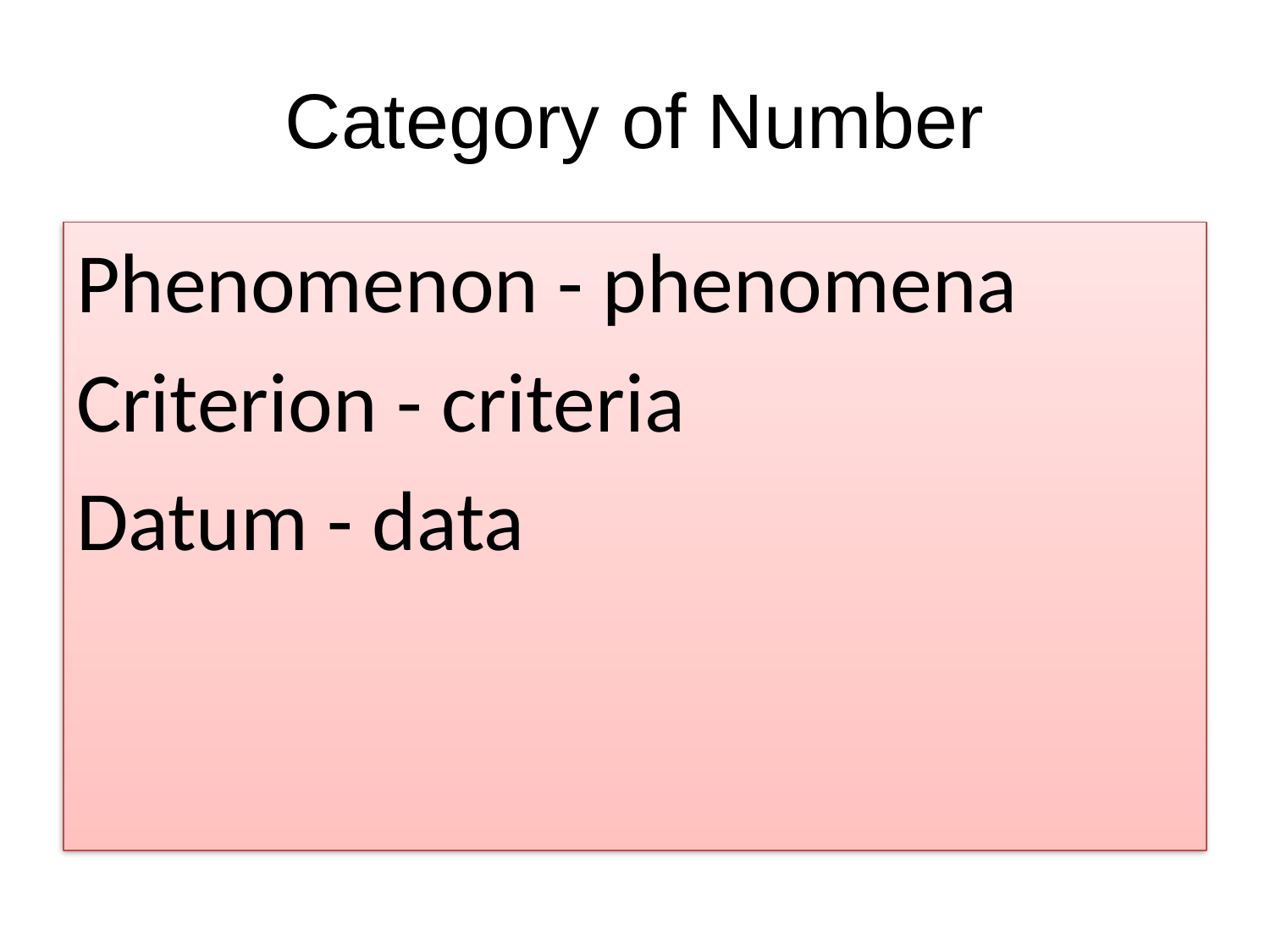

# Category of Number
Phenomenon - phenomena
Criterion - criteria
Datum - data